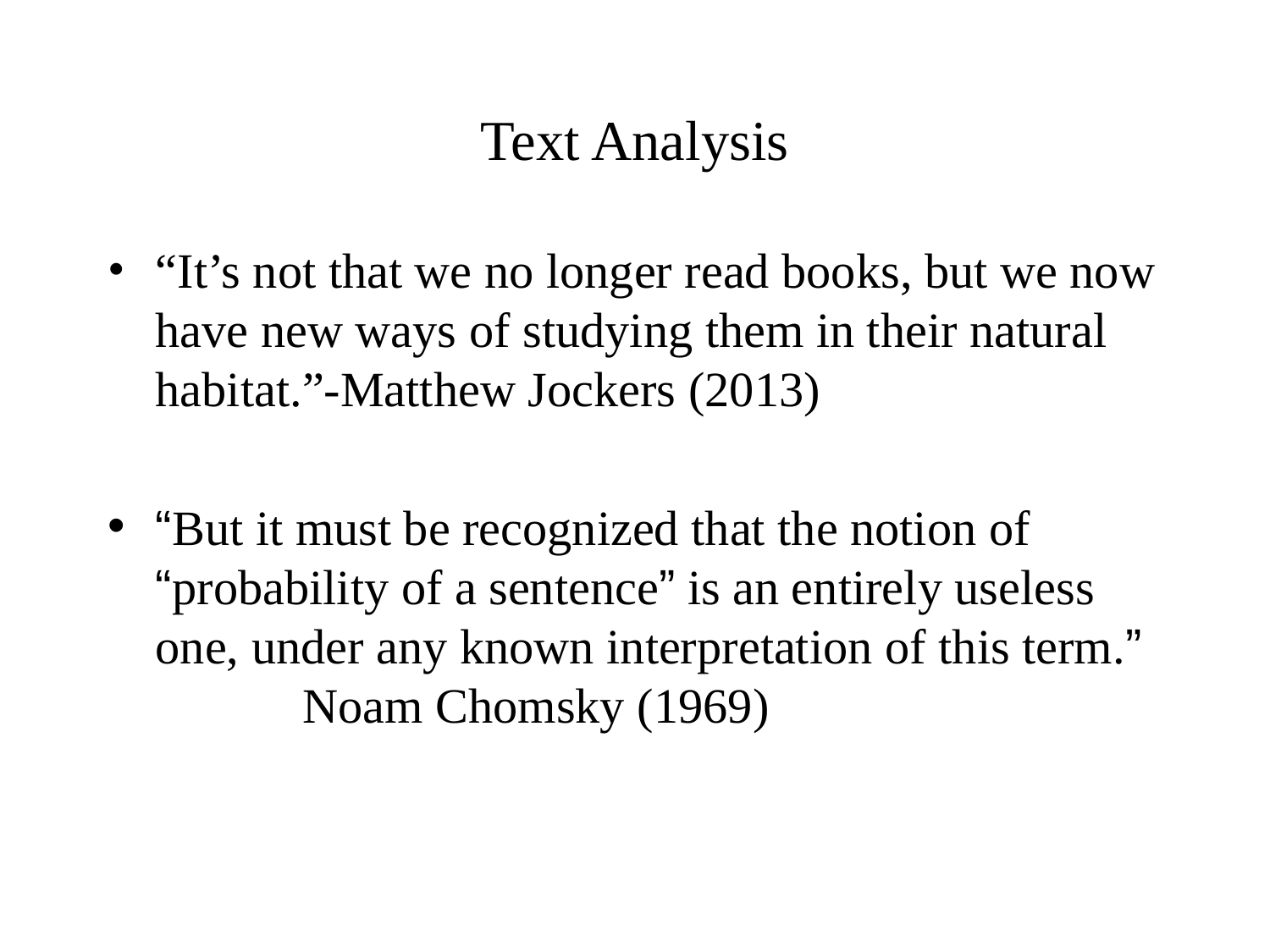

# Text Analysis
“It’s not that we no longer read books, but we now have new ways of studying them in their natural habitat.”-Matthew Jockers (2013)

“But it must be recognized that the notion of “probability of a sentence” is an entirely useless one, under any known interpretation of this term.”              Noam Chomsky (1969)